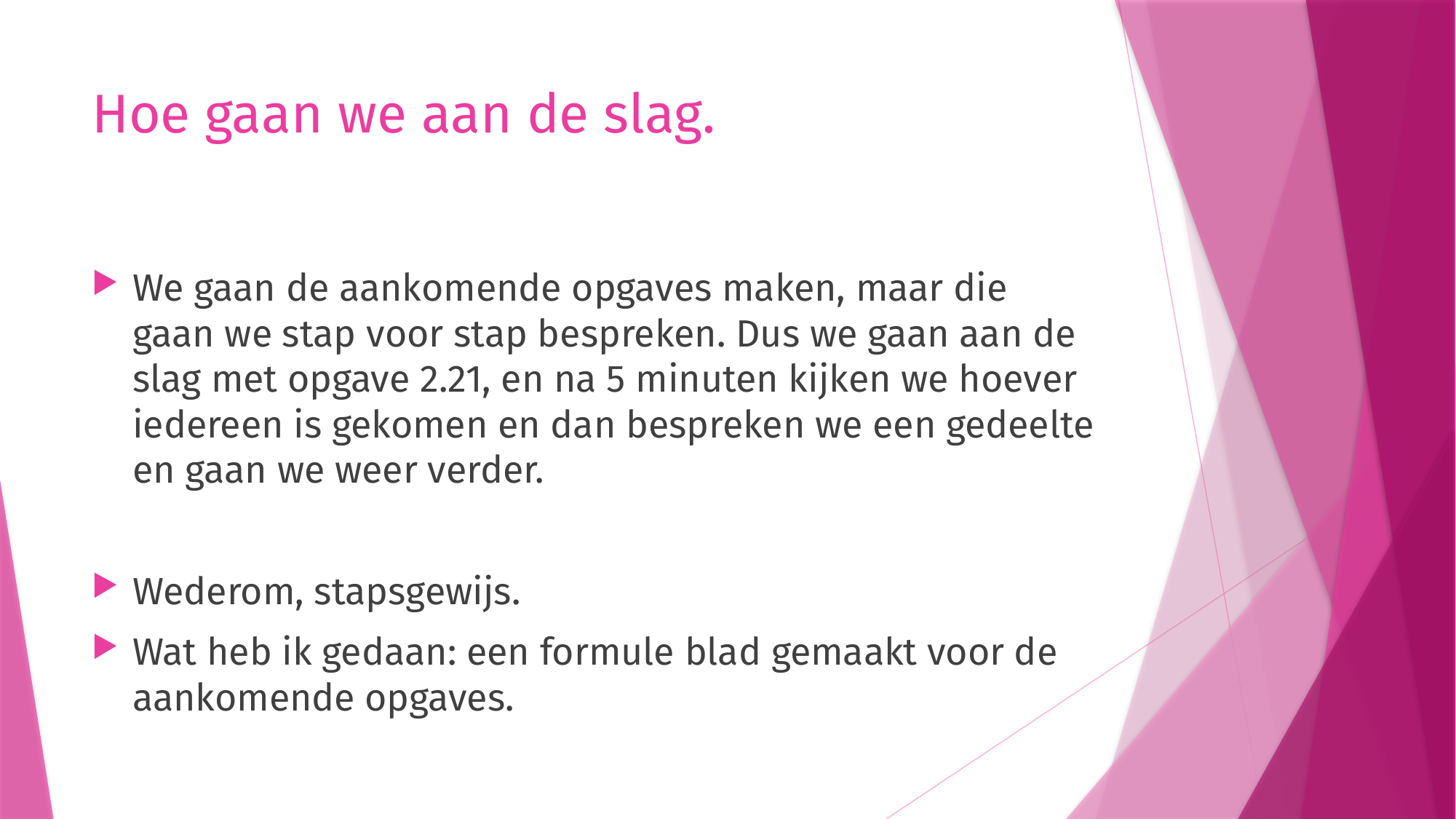

# Hoe gaan we aan de slag.
We gaan de aankomende opgaves maken, maar die gaan we stap voor stap bespreken. Dus we gaan aan de slag met opgave 2.21, en na 5 minuten kijken we hoever iedereen is gekomen en dan bespreken we een gedeelte en gaan we weer verder.

Wederom, stapsgewijs.
Wat heb ik gedaan: een formule blad gemaakt voor de aankomende opgaves.